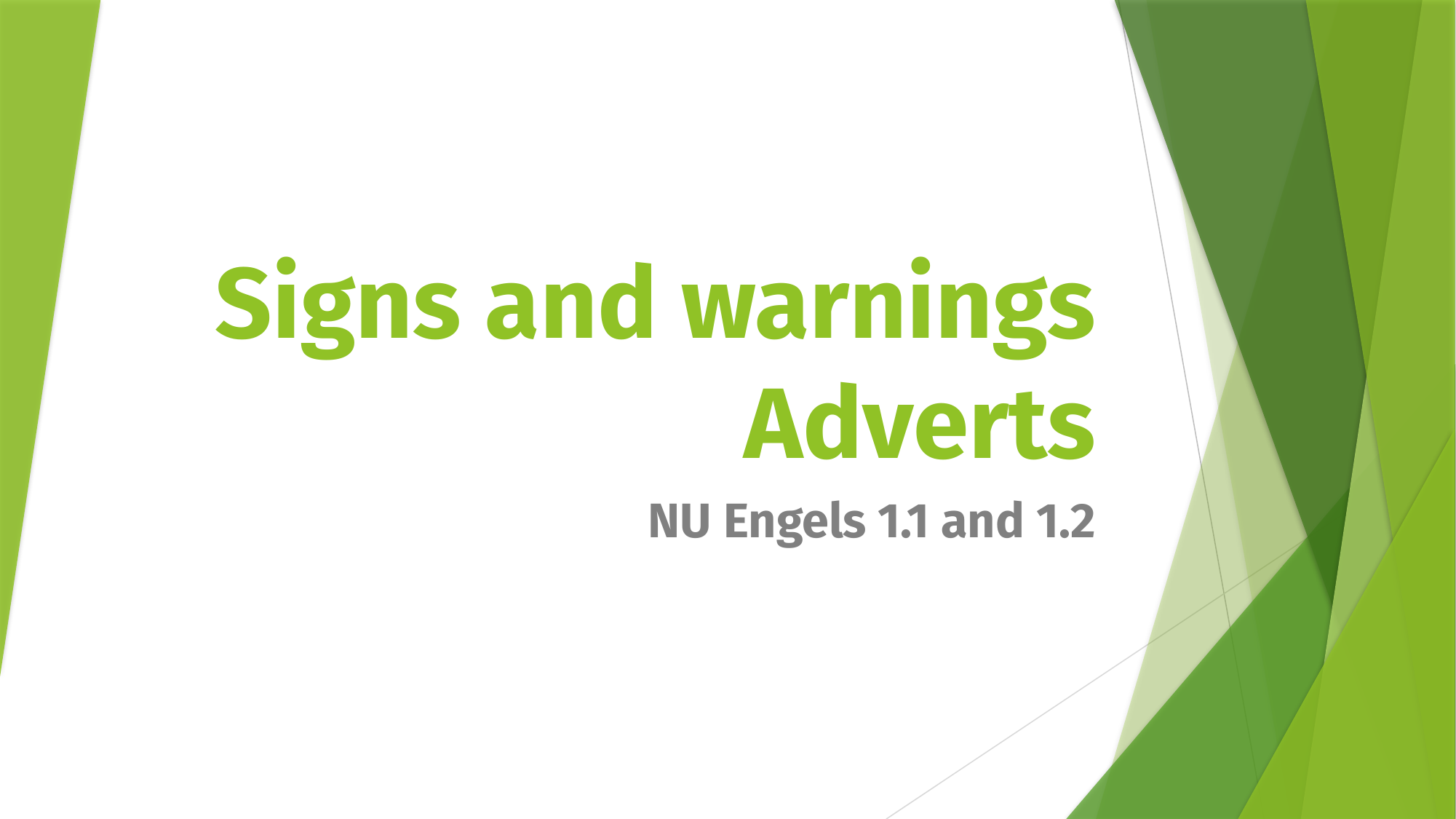

# Signs and warnings Adverts
NU Engels 1.1 and 1.2